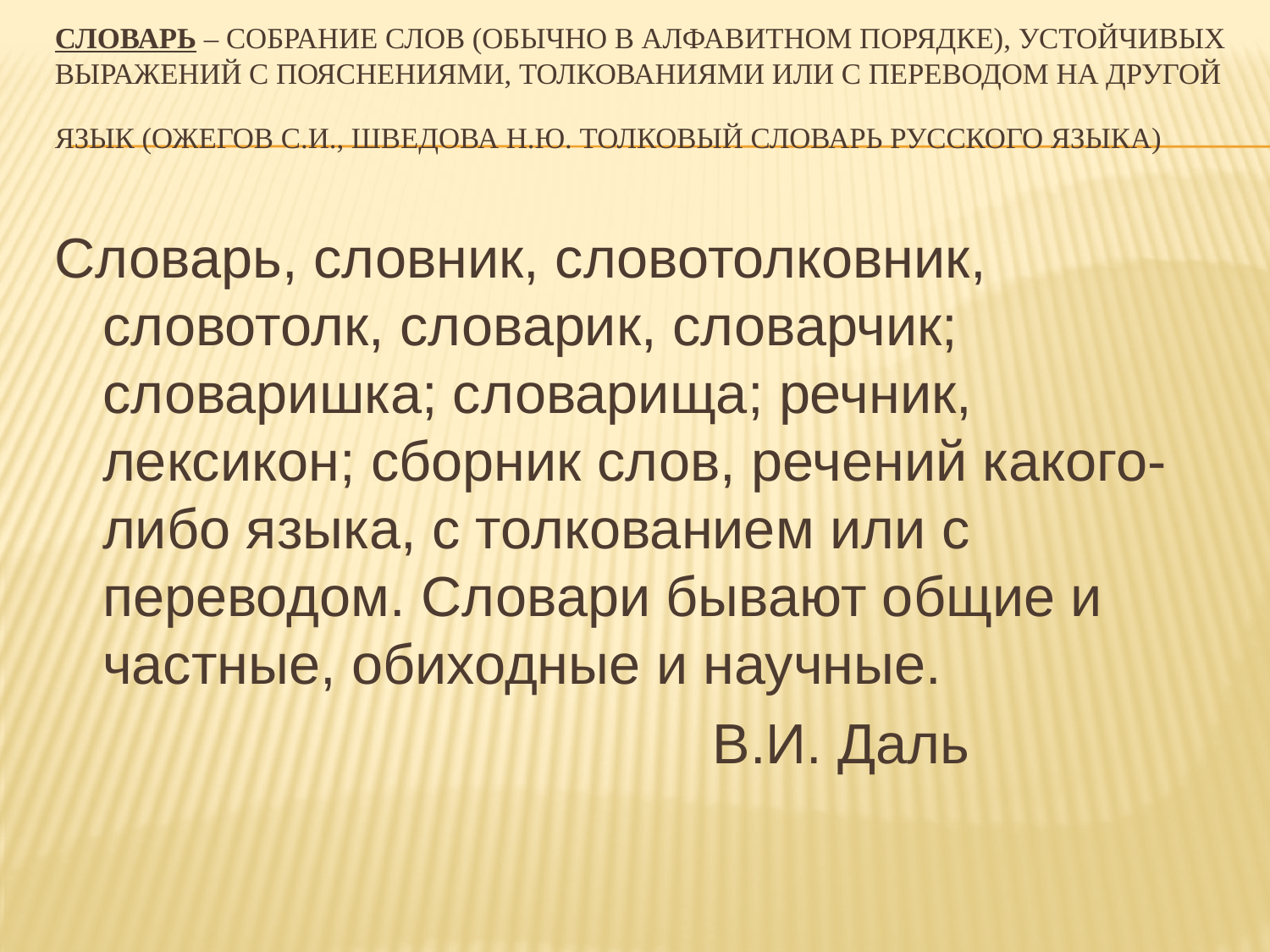

# Словарь – собрание слов (обычно в алфавитном порядке), устойчивых выражений с пояснениями, толкованиями или с переводом на другой язык (Ожегов С.И., Шведова Н.Ю. Толковый словарь русского языка)
Словарь, словник, словотолковник, словотолк, словарик, словарчик; словаришка; словарища; речник, лексикон; сборник слов, речений какого-либо языка, с толкованием или с переводом. Словари бывают общие и частные, обиходные и научные.
В.И. Даль